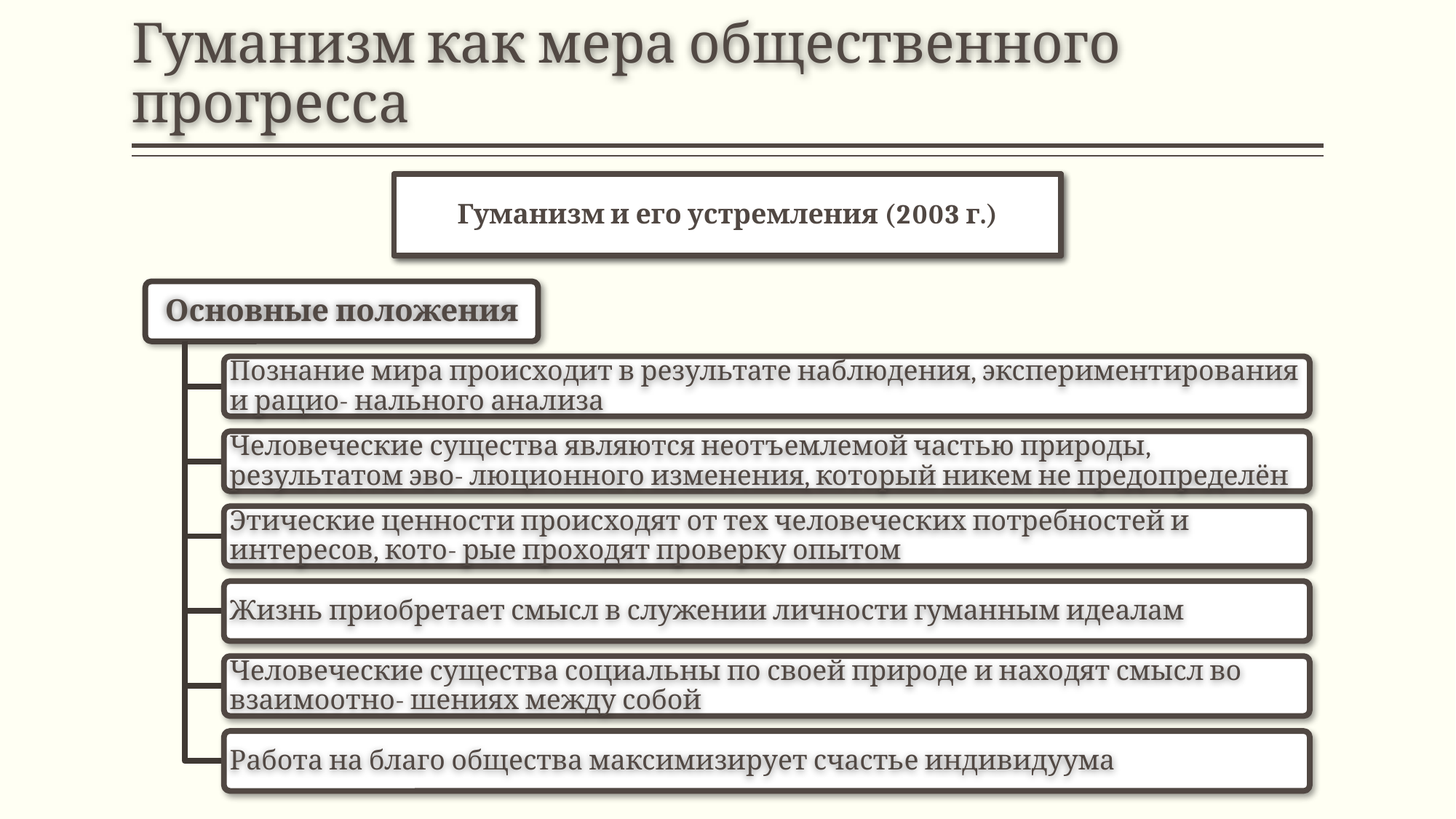

# Гуманизм как мера общественного прогресса

Гуманизм и его устремления (2003 г.)

Основные положения

Познание мира происходит в результате наблюдения, экспериментирования и рацио- нального анализа

Человеческие существа являются неотъемлемой частью природы, результатом эво- люционного изменения, который никем не предопределён

Этические ценности происходят от тех человеческих потребностей и интересов, кото- рые проходят проверку опытом

Жизнь приобретает смысл в служении личности гуманным идеалам

Человеческие существа социальны по своей природе и находят смысл во взаимоотно- шениях между собой

Работа на благо общества максимизирует счастье индивидуума